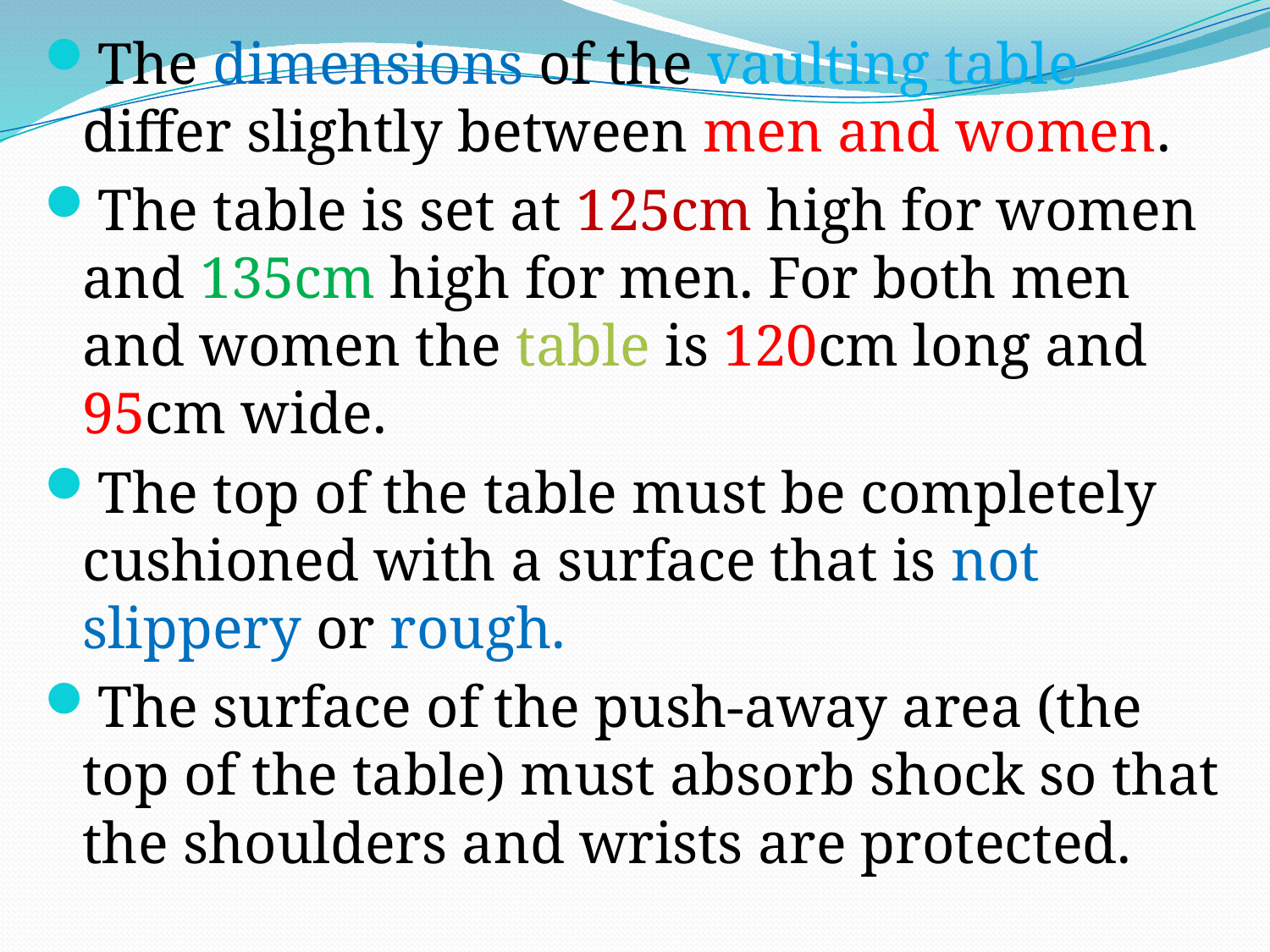

The dimensions of the vaulting table differ slightly between men and women.
The table is set at 125cm high for women and 135cm high for men. For both men and women the table is 120cm long and 95cm wide.
The top of the table must be completely cushioned with a surface that is not slippery or rough.
The surface of the push-away area (the top of the table) must absorb shock so that the shoulders and wrists are protected.